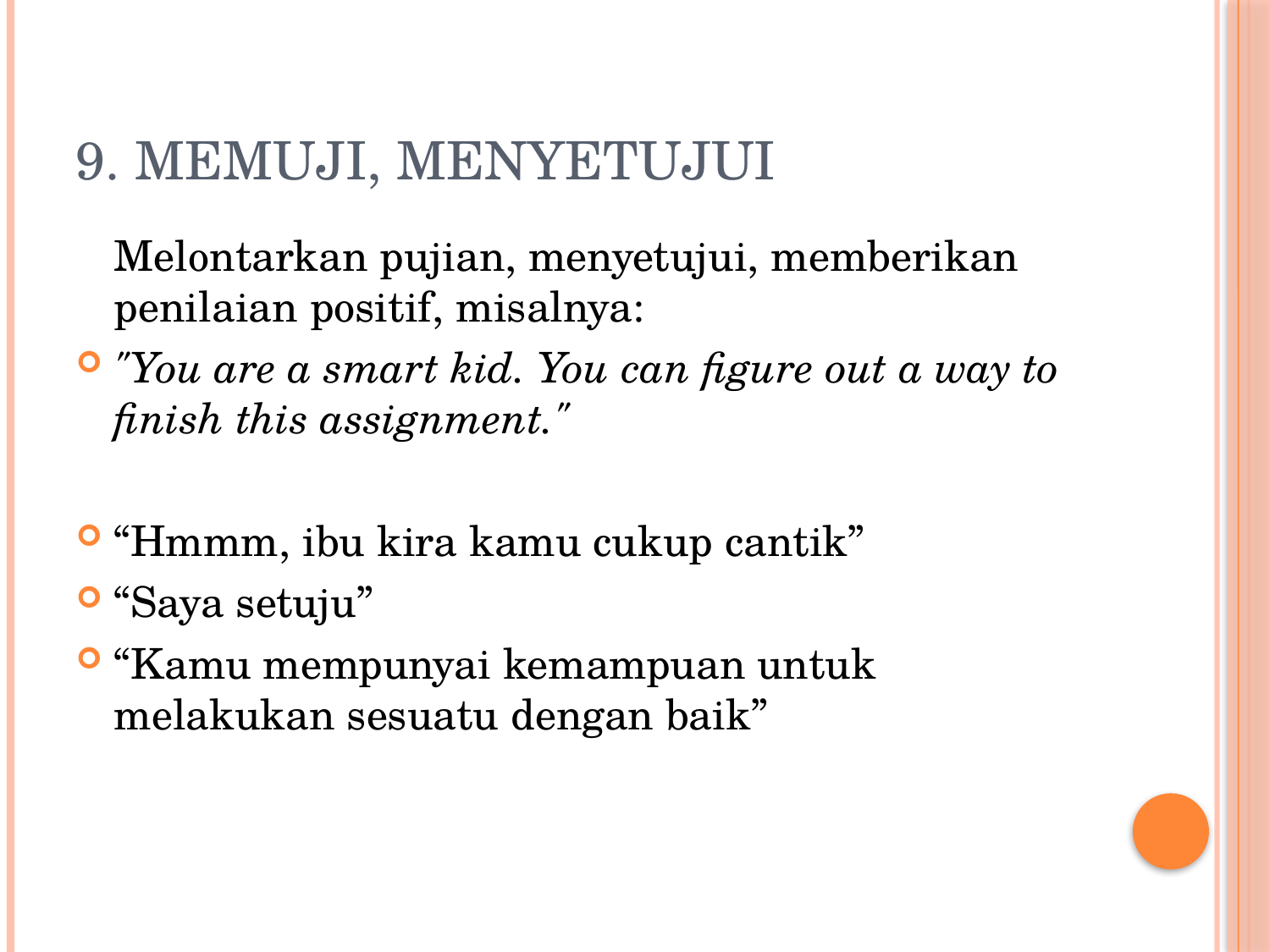

# 9. Memuji, menyetujui
	Melontarkan pujian, menyetujui, memberikan penilaian positif, misalnya:
"You are a smart kid. You can figure out a way to finish this assignment."

“Hmmm, ibu kira kamu cukup cantik”
“Saya setuju”
“Kamu mempunyai kemampuan untuk melakukan sesuatu dengan baik”